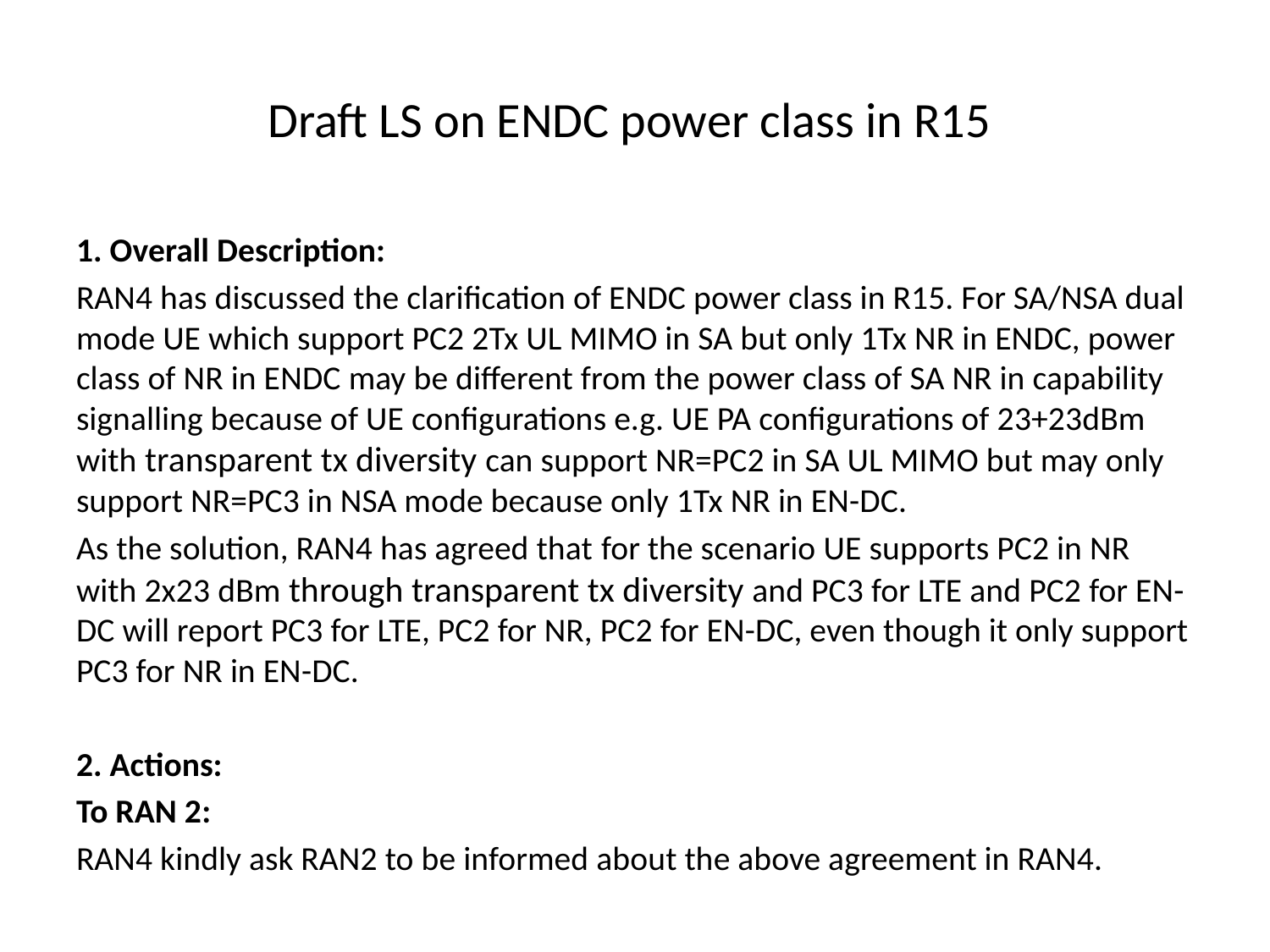

# Draft LS on ENDC power class in R15
1. Overall Description:
RAN4 has discussed the clarification of ENDC power class in R15. For SA/NSA dual mode UE which support PC2 2Tx UL MIMO in SA but only 1Tx NR in ENDC, power class of NR in ENDC may be different from the power class of SA NR in capability signalling because of UE configurations e.g. UE PA configurations of 23+23dBm with transparent tx diversity can support NR=PC2 in SA UL MIMO but may only support NR=PC3 in NSA mode because only 1Tx NR in EN-DC.
As the solution, RAN4 has agreed that for the scenario UE supports PC2 in NR with 2x23 dBm through transparent tx diversity and PC3 for LTE and PC2 for EN-DC will report PC3 for LTE, PC2 for NR, PC2 for EN-DC, even though it only support PC3 for NR in EN-DC.

2. Actions:
To RAN 2:
RAN4 kindly ask RAN2 to be informed about the above agreement in RAN4.